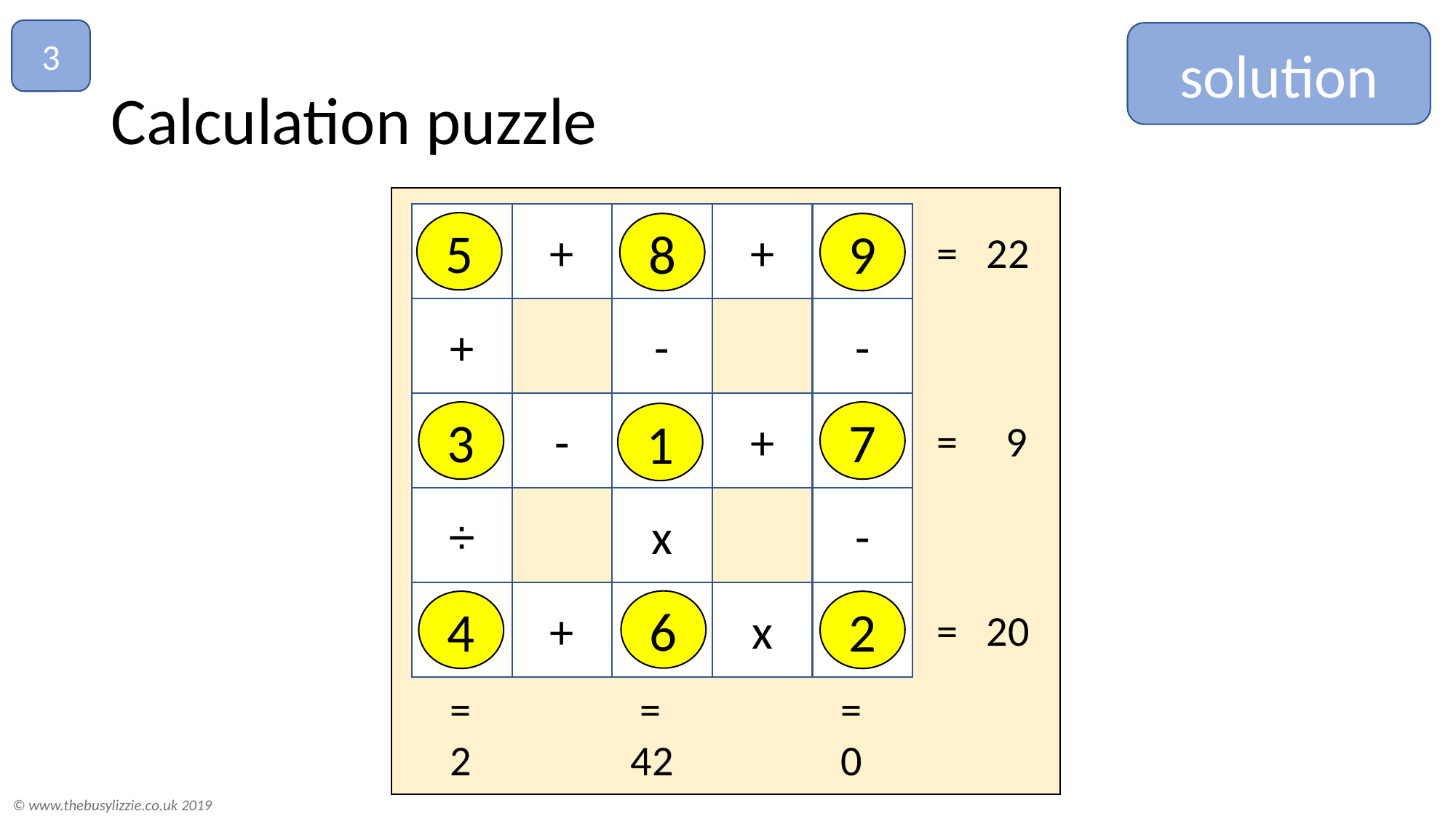

3
solution
# Calculation puzzle

+

+
-
+

-

-

+
-
÷

x

+

x
5
9
8
=   22
3
7
1
=     9
6
4
2
=   20
 =
 0
 =
 2
 =
42
© www.thebusylizzie.co.uk 2019